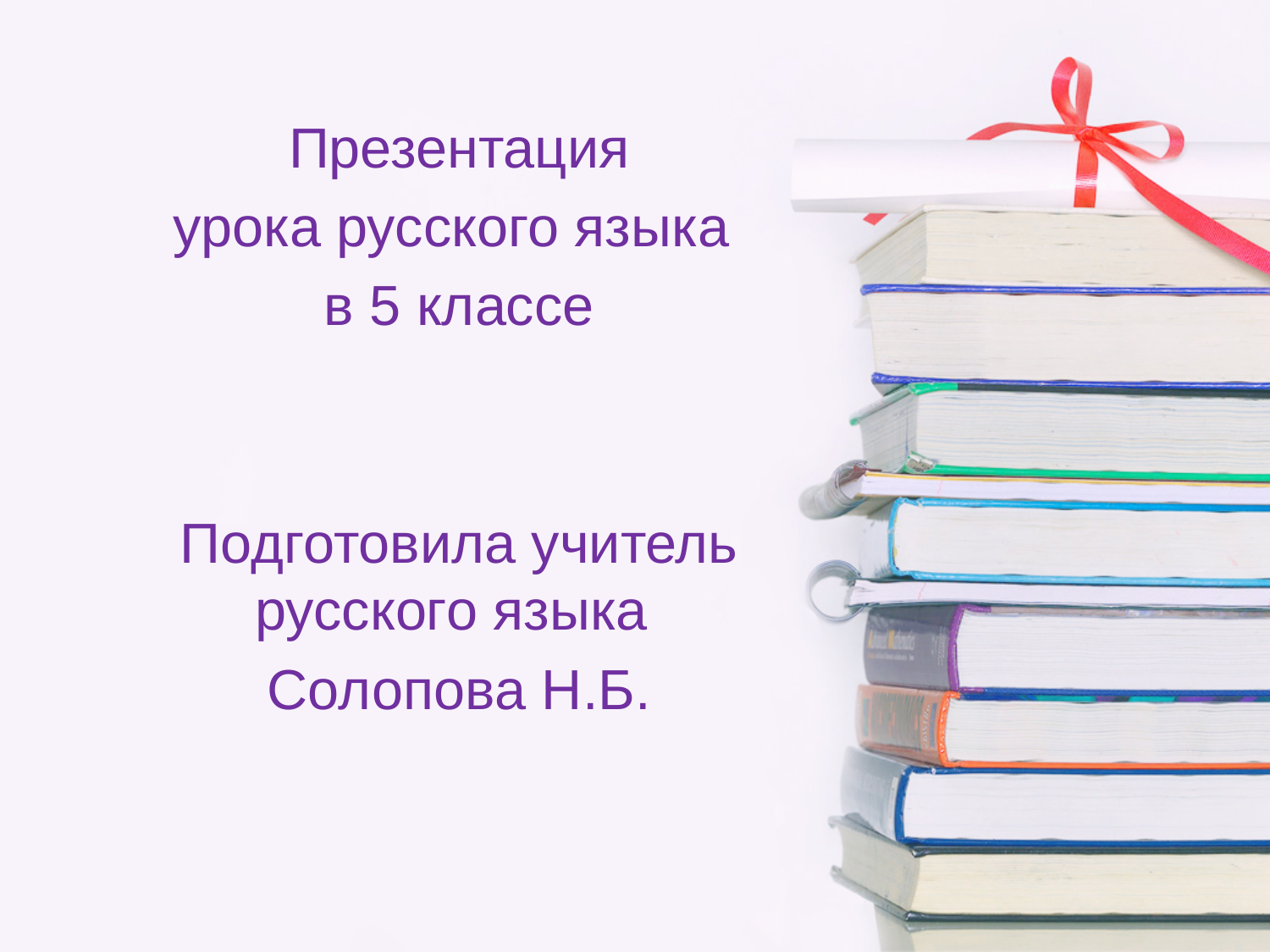

Презентация
урока русского языка
в 5 классе

Подготовила учитель русского языка
Солопова Н.Б.